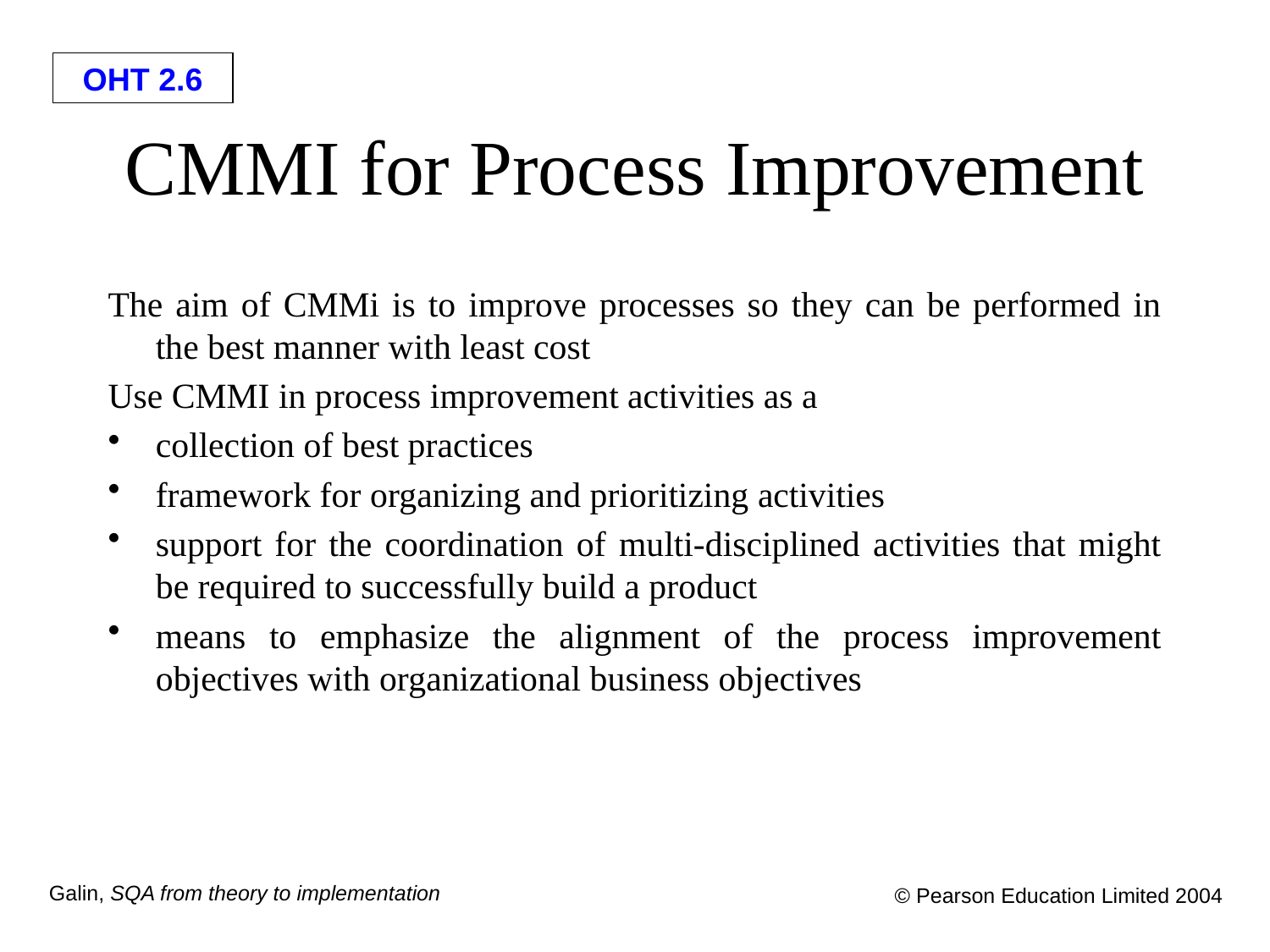

# CMMI for Process Improvement
The aim of CMMi is to improve processes so they can be performed in the best manner with least cost
Use CMMI in process improvement activities as a
collection of best practices
framework for organizing and prioritizing activities
support for the coordination of multi-disciplined activities that might be required to successfully build a product
means to emphasize the alignment of the process improvement objectives with organizational business objectives